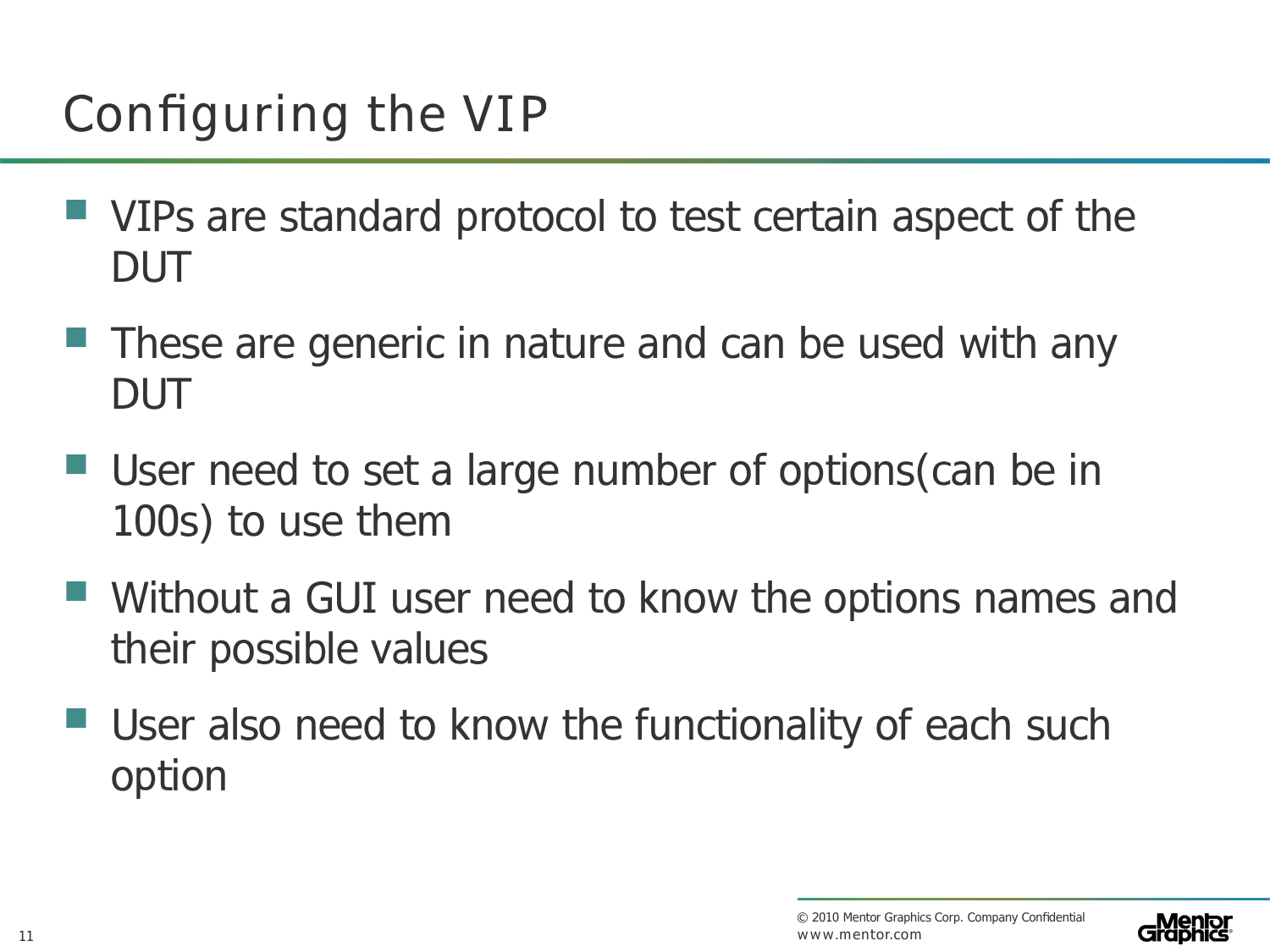

# Configuring the VIP
VIPs are standard protocol to test certain aspect of the DUT
These are generic in nature and can be used with any DUT
User need to set a large number of options(can be in 100s) to use them
Without a GUI user need to know the options names and their possible values
User also need to know the functionality of each such option

11